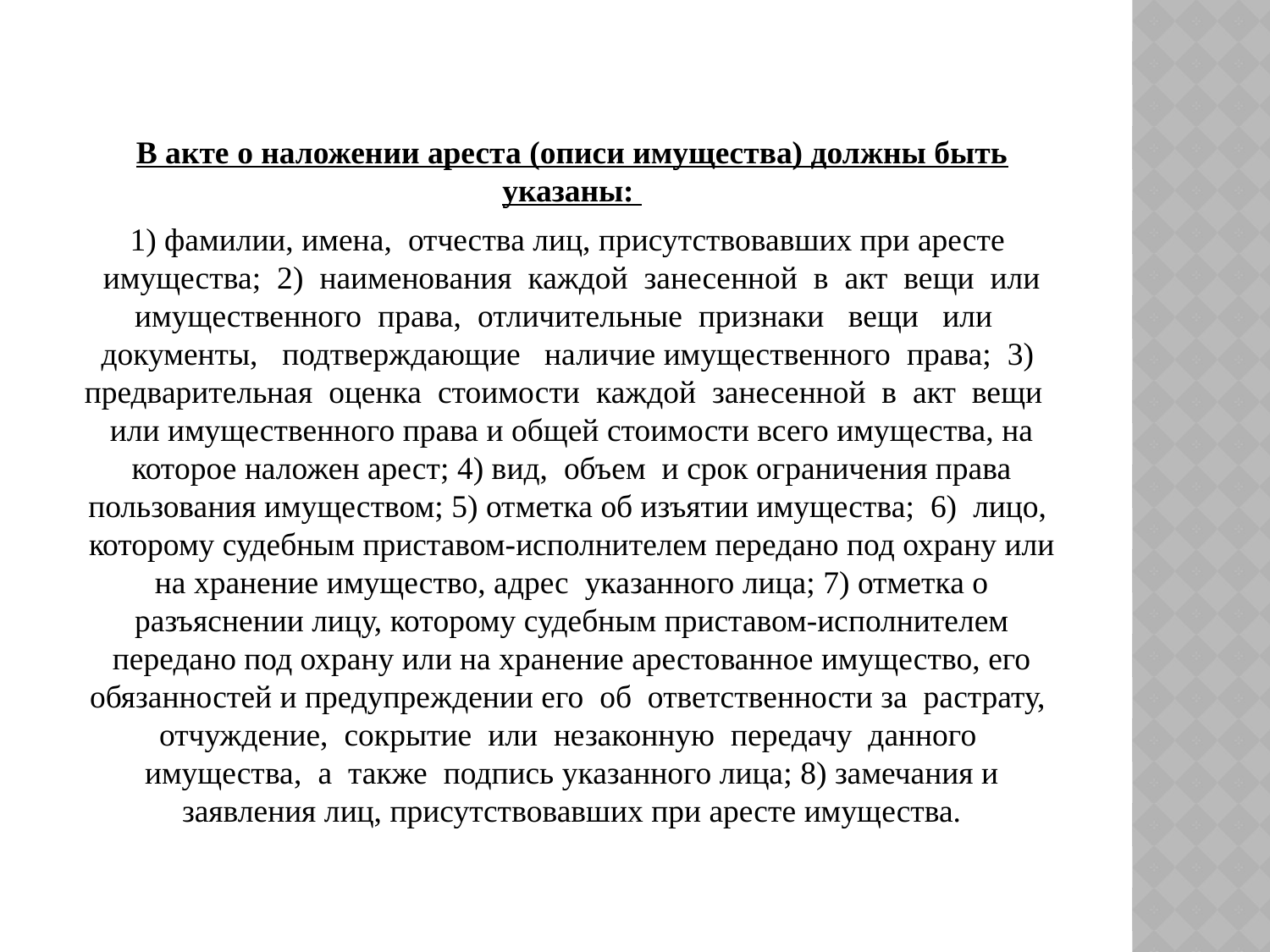

В акте о наложении ареста (описи имущества) должны быть указаны:
1) фамилии, имена,  отчества лиц, присутствовавших при аресте  имущества;  2)  наименования  каждой  занесенной  в  акт  вещи  или имущественного  права,  отличительные  признаки   вещи   или   документы,   подтверждающие   наличие имущественного  права;  3)  предварительная  оценка  стоимости  каждой  занесенной  в  акт  вещи   или имущественного права и общей стоимости всего имущества, на которое наложен арест; 4) вид,  объем  и срок ограничения права пользования имуществом; 5) отметка об изъятии имущества;  6)  лицо,  которому судебным приставом-исполнителем передано под охрану или на хранение имущество, адрес  указанного лица; 7) отметка о разъяснении лицу, которому судебным приставом-исполнителем передано под охрану или на хранение арестованное имущество, его обязанностей и предупреждении его  об  ответственности за  растрату,  отчуждение,  сокрытие  или  незаконную  передачу  данного  имущества,  а  также  подпись указанного лица; 8) замечания и заявления лиц, присутствовавших при аресте имущества.